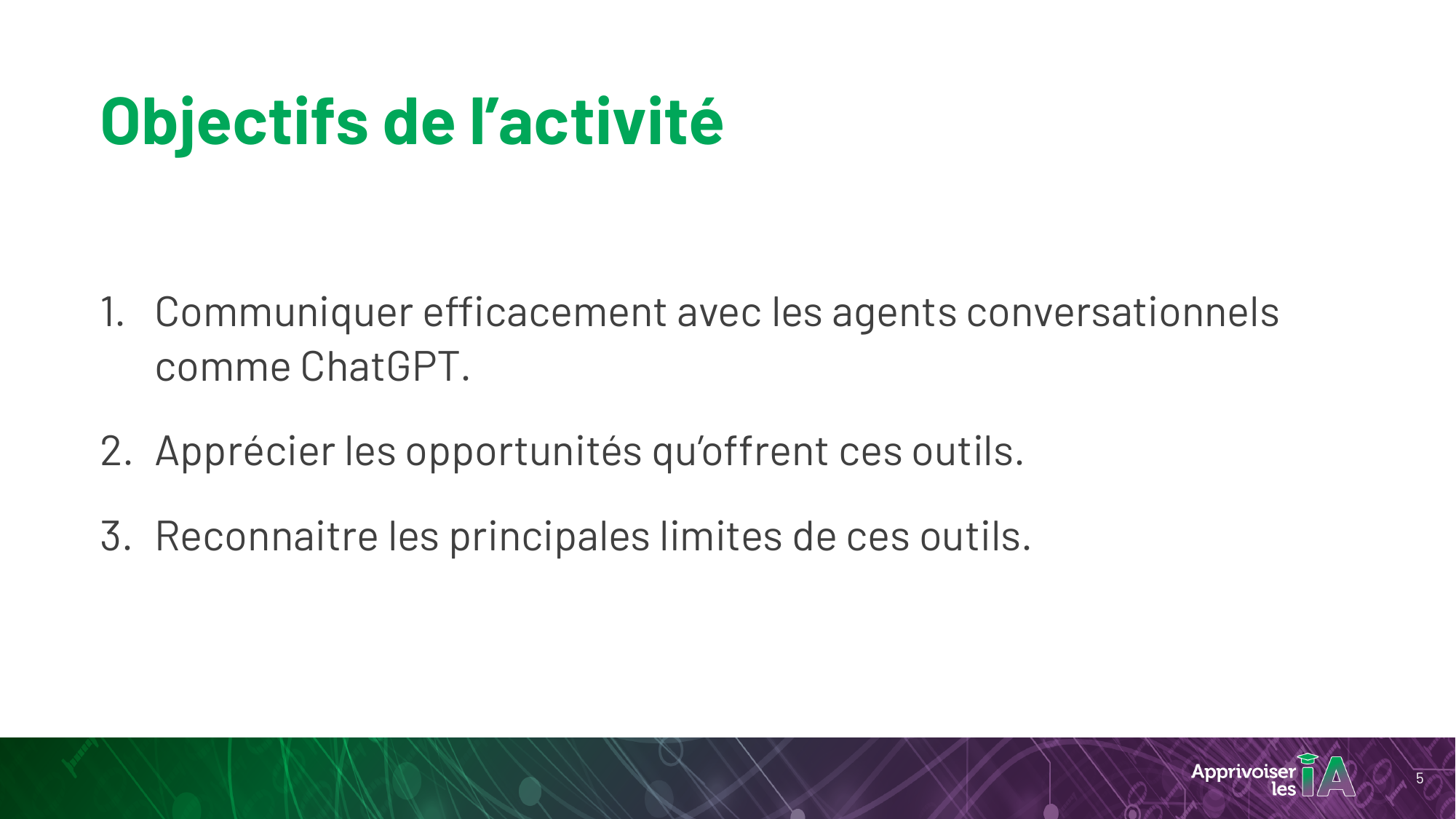

# Objectifs de l’activité
Communiquer efficacement avec les agents conversationnels
comme ChatGPT.
Apprécier les opportunités qu’offrent ces outils.
Reconnaitre les principales limites de ces outils.
5